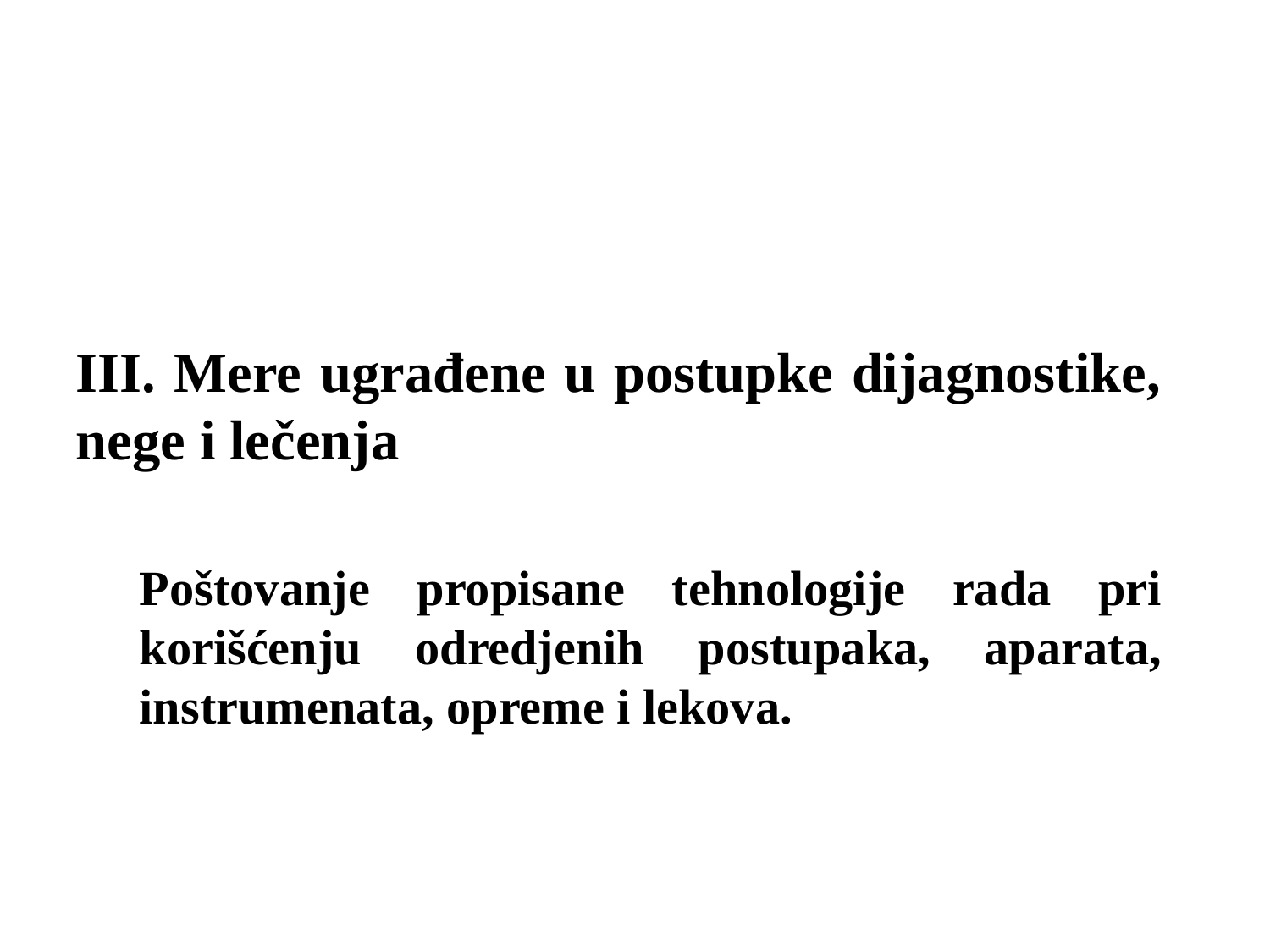

III. Mere ugrađene u postupke dijagnostike, nege i lečenja

Poštovanje propisane tehnologije rada pri korišćenju odredjenih postupaka, aparata, instrumenata, opreme i lekova.